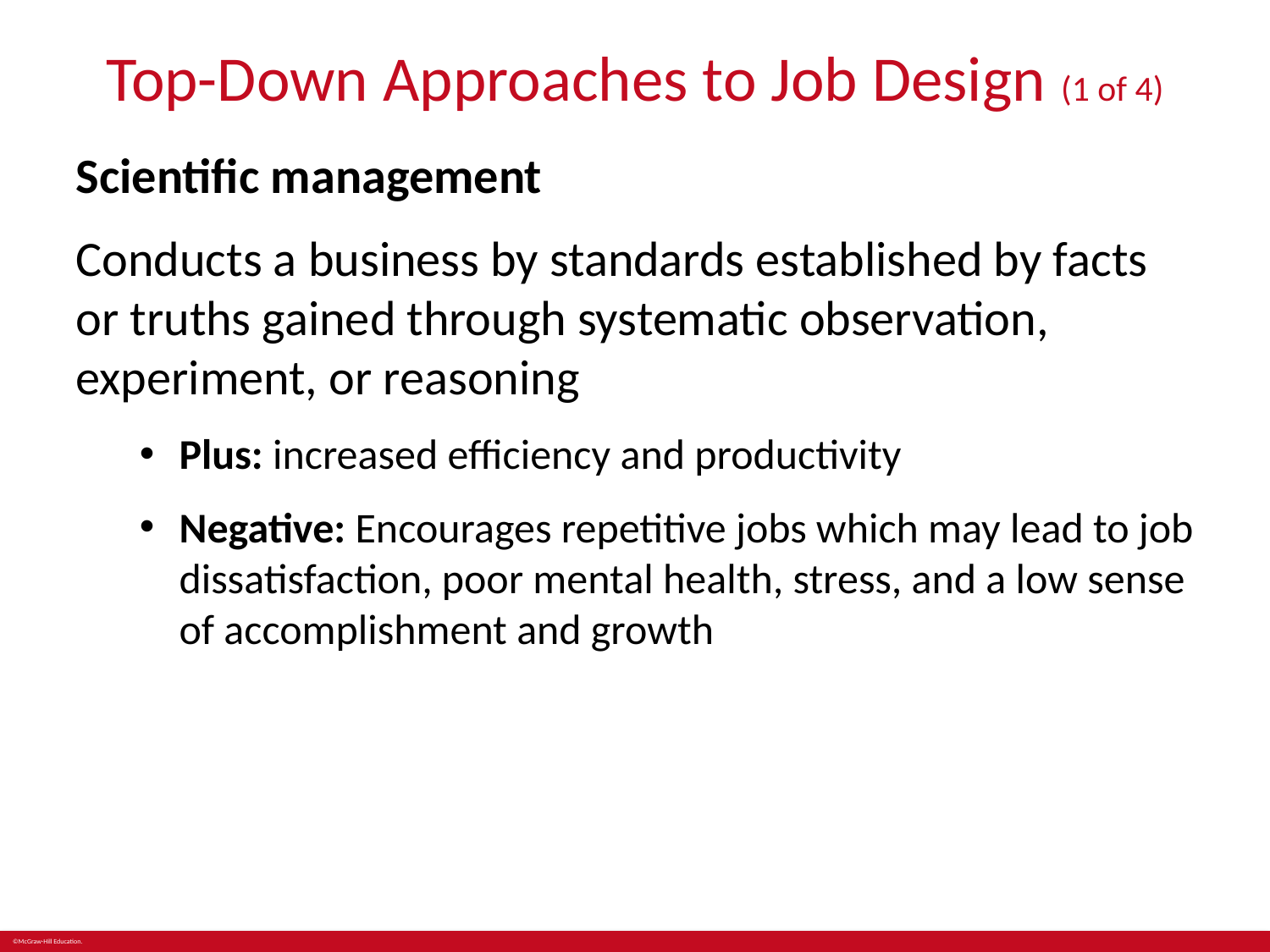

# Top-Down Approaches to Job Design (1 of 4)
Scientific management
Conducts a business by standards established by facts or truths gained through systematic observation, experiment, or reasoning
Plus: increased efficiency and productivity
Negative: Encourages repetitive jobs which may lead to job dissatisfaction, poor mental health, stress, and a low sense of accomplishment and growth